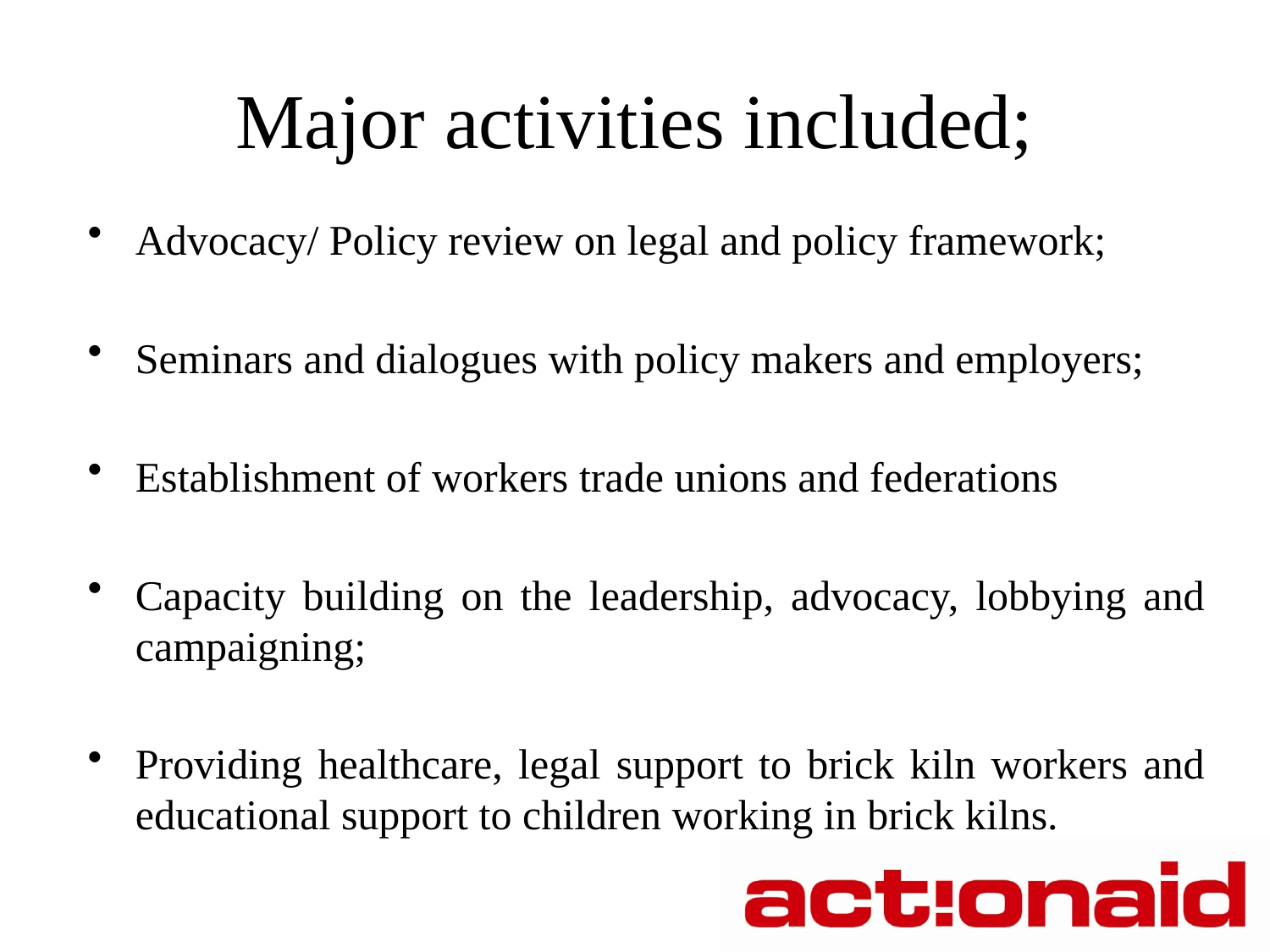

# Major activities included;
Advocacy/ Policy review on legal and policy framework;

Seminars and dialogues with policy makers and employers;

Establishment of workers trade unions and federations

Capacity building on the leadership, advocacy, lobbying and campaigning;

Providing healthcare, legal support to brick kiln workers and educational support to children working in brick kilns.